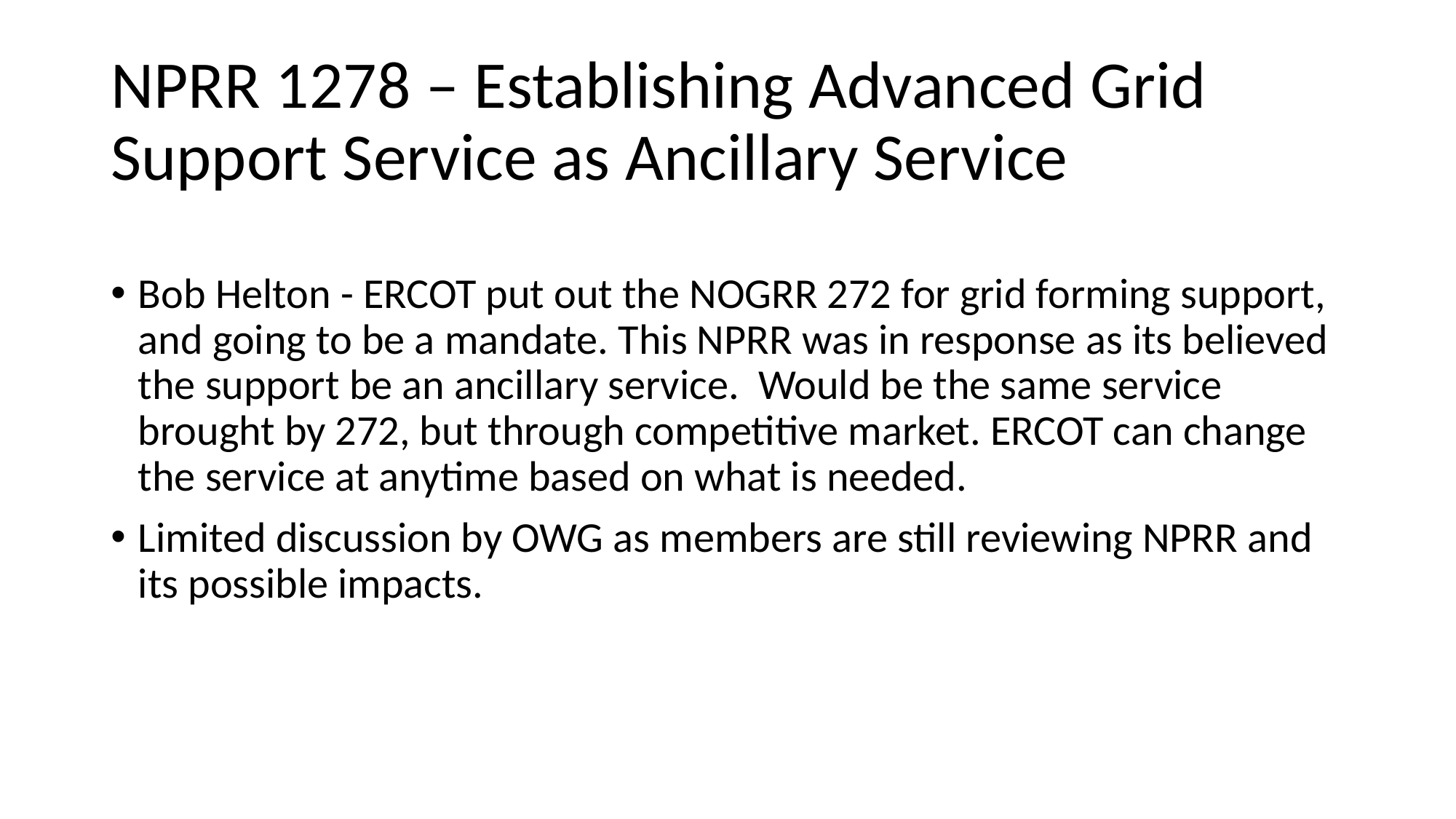

# NPRR 1278 – Establishing Advanced Grid Support Service as Ancillary Service
Bob Helton - ERCOT put out the NOGRR 272 for grid forming support, and going to be a mandate. This NPRR was in response as its believed the support be an ancillary service.  Would be the same service brought by 272, but through competitive market. ERCOT can change the service at anytime based on what is needed.
Limited discussion by OWG as members are still reviewing NPRR and its possible impacts.